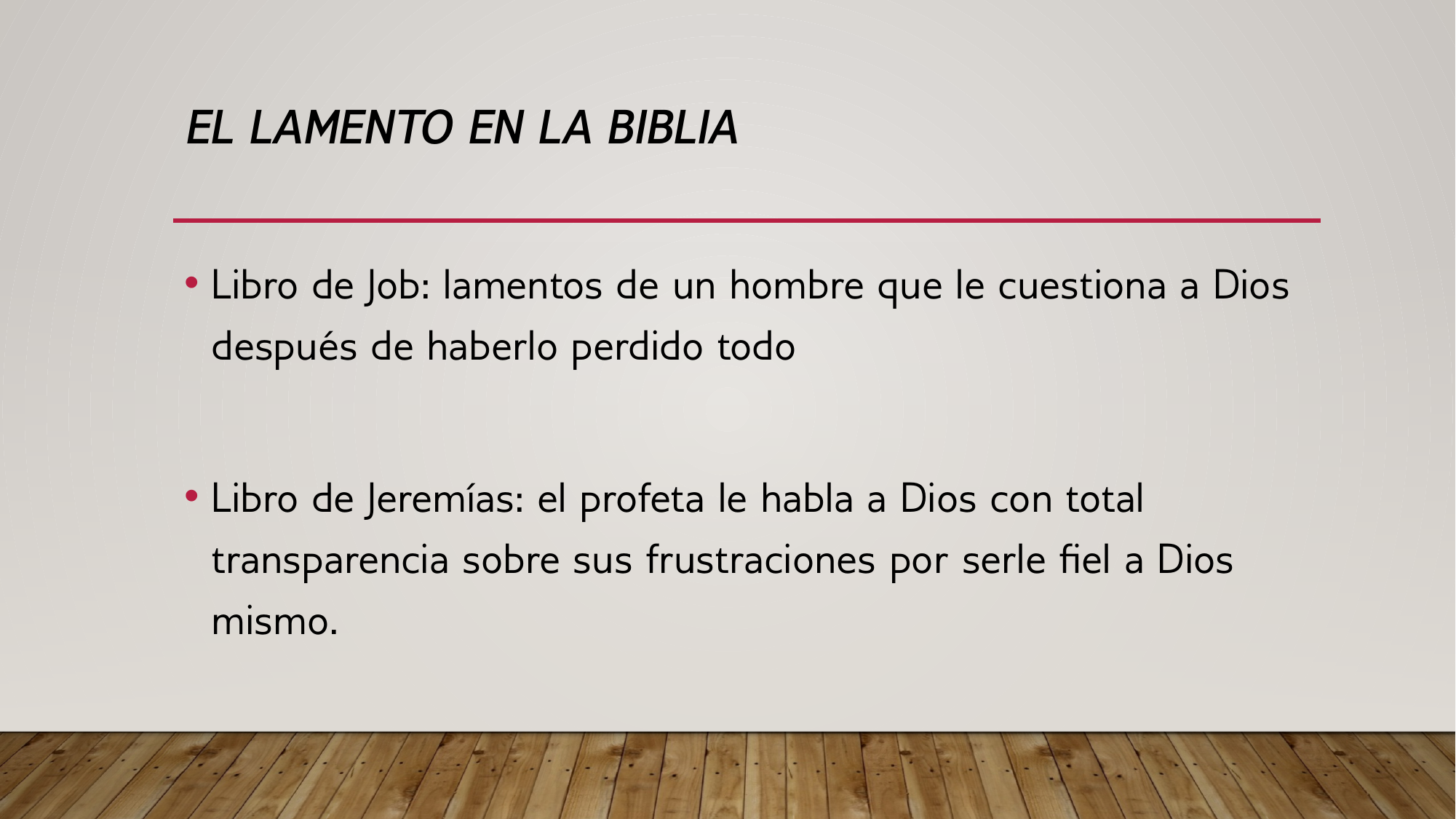

# El lamento en la Biblia
Libro de Job: lamentos de un hombre que le cuestiona a Dios después de haberlo perdido todo

Libro de Jeremías: el profeta le habla a Dios con total transparencia sobre sus frustraciones por serle fiel a Dios mismo.